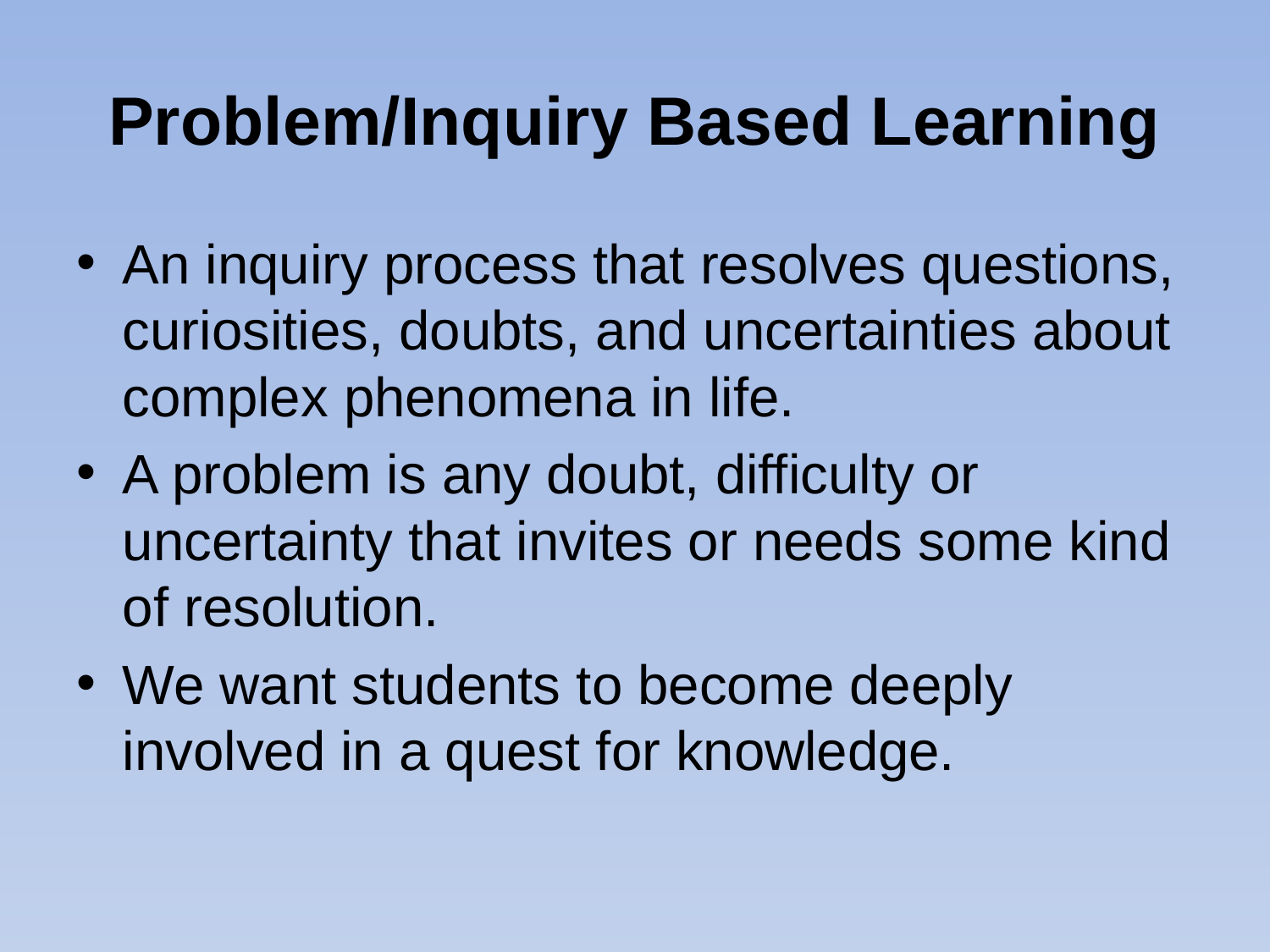

# Problem/Inquiry Based Learning
An inquiry process that resolves questions, curiosities, doubts, and uncertainties about complex phenomena in life.
A problem is any doubt, difficulty or uncertainty that invites or needs some kind of resolution.
We want students to become deeply involved in a quest for knowledge.